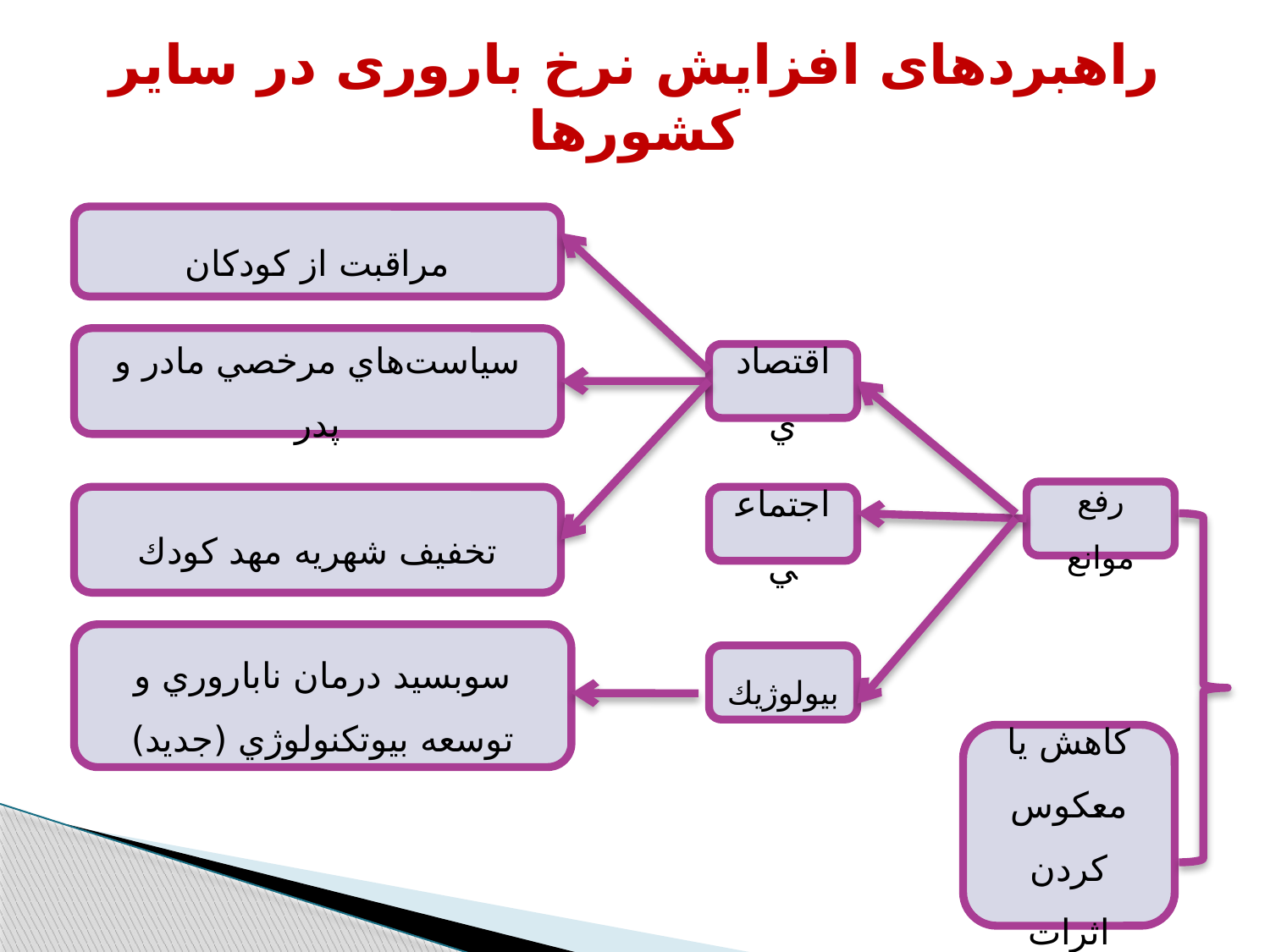

# راهبردهای افزایش نرخ باروری در سایر کشورها
مراقبت از كودكان
سياست‌هاي مرخصي مادر و پدر
اقتصادي
رفع موانع
تخفيف شهريه مهد كودك
اجتماعي

سوبسيد درمان ناباروري و توسعه بيوتكنولوژي (جديد)
بيولوژيك
كاهش يا معكوس كردن اثرات